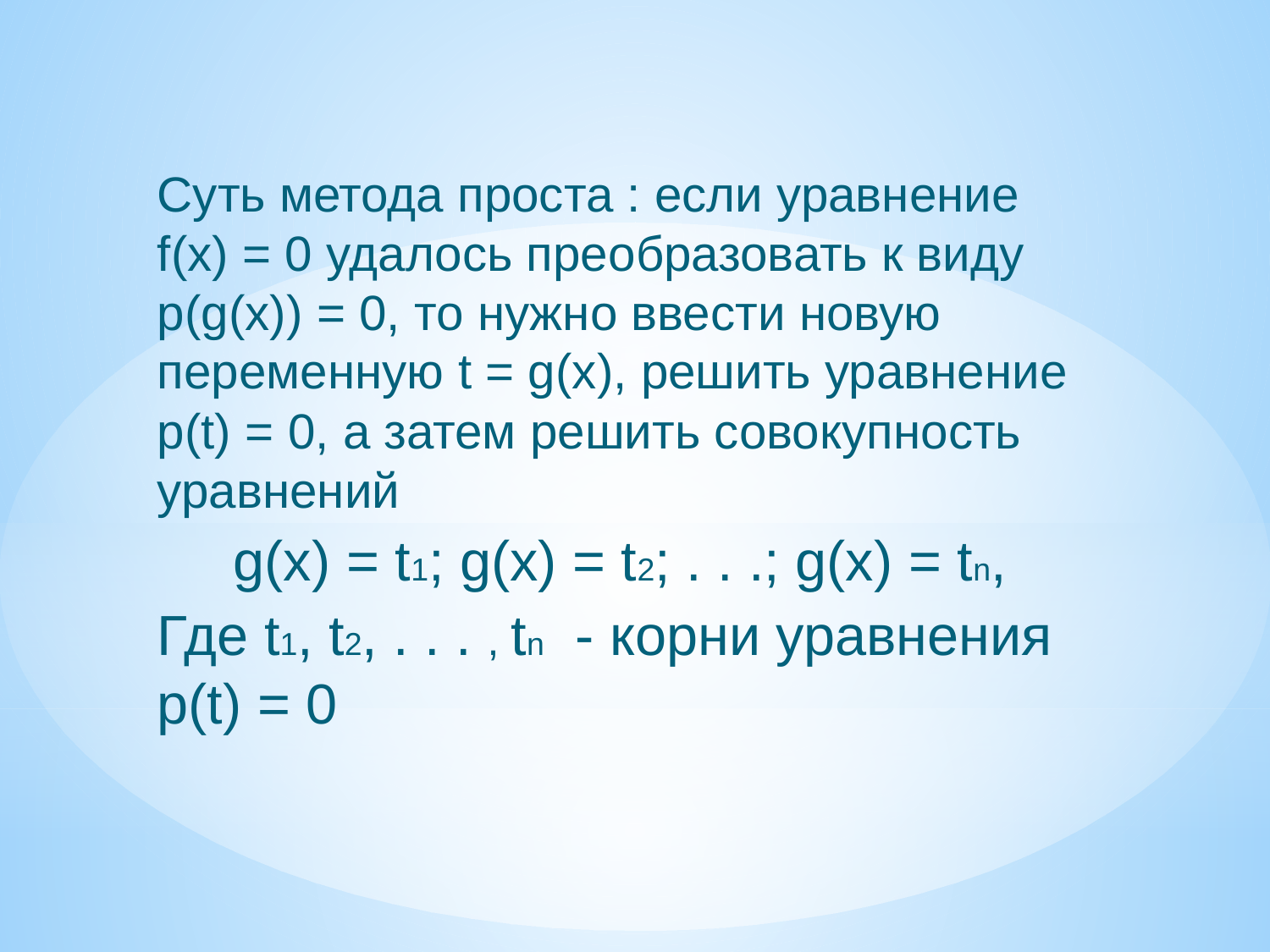

Суть метода проста : если уравнение f(x) = 0 удалось преобразовать к виду  p(g(x)) = 0, то нужно ввести новую переменную t = g(x), решить уравнение p(t) = 0, а затем решить совокупность уравнений
g(x) = t1; g(x) = t2; . . .; g(x) = tn,
Где t1, t2, . . . , tn  - корни уравнения p(t) = 0